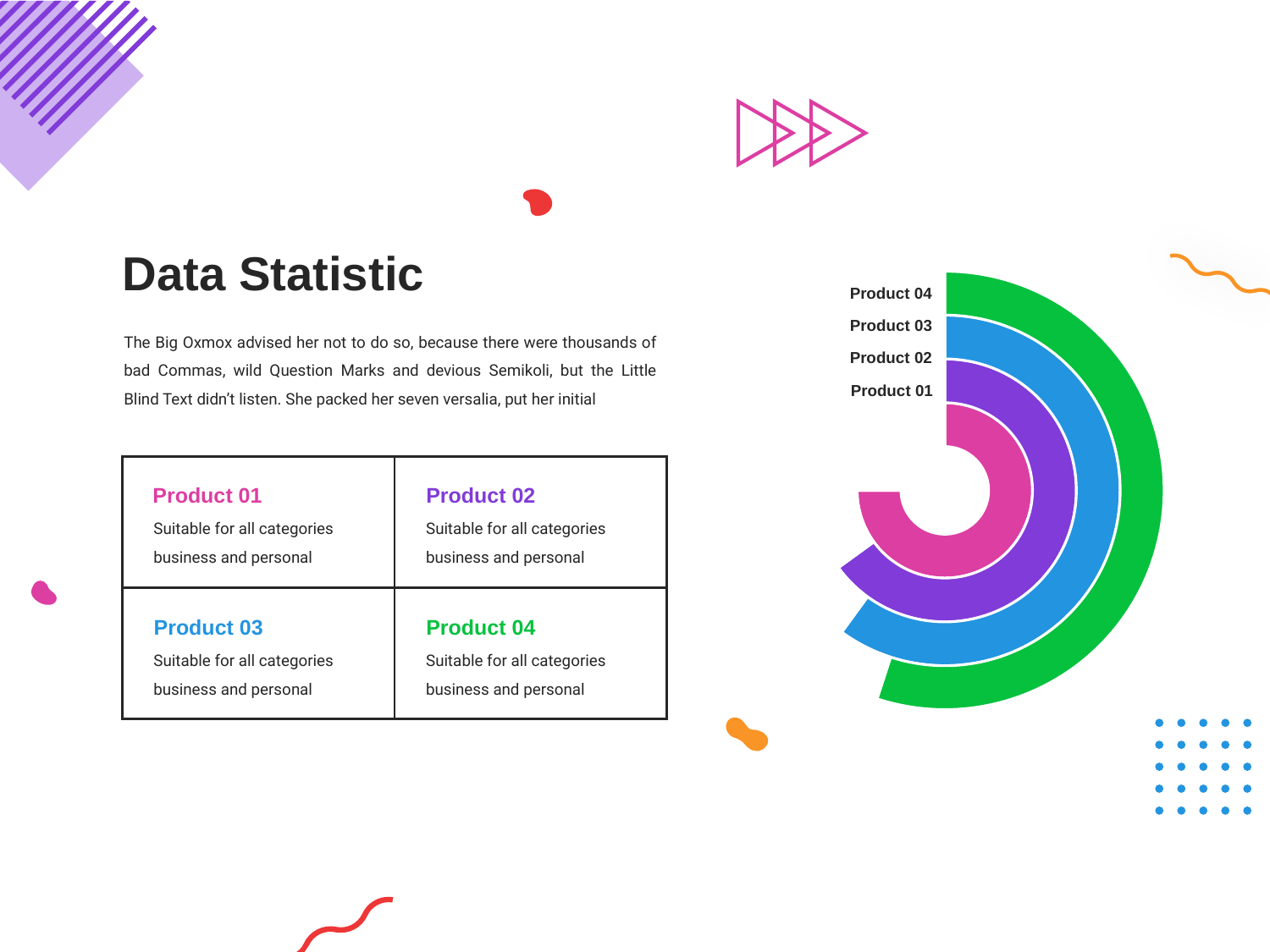

# Data Statistic

### Chart

| Category | Sales | Column1 | Column2 | Column3 |
|---|---|---|---|---|
| One | 75.0 | 65.0 | 60.0 | 55.0 |
| Two | 25.0 | 35.0 | 40.0 | 45.0 |
Product 04
Product 03
The Big Oxmox advised her not to do so, because there were thousands of bad Commas, wild Question Marks and devious Semikoli, but the Little Blind Text didn’t listen. She packed her seven versalia, put her initial
Product 02
Product 01

Product 01
Product 02
Suitable for all categories business and personal
Suitable for all categories business and personal

Product 03
Product 04
Suitable for all categories business and personal
Suitable for all categories business and personal